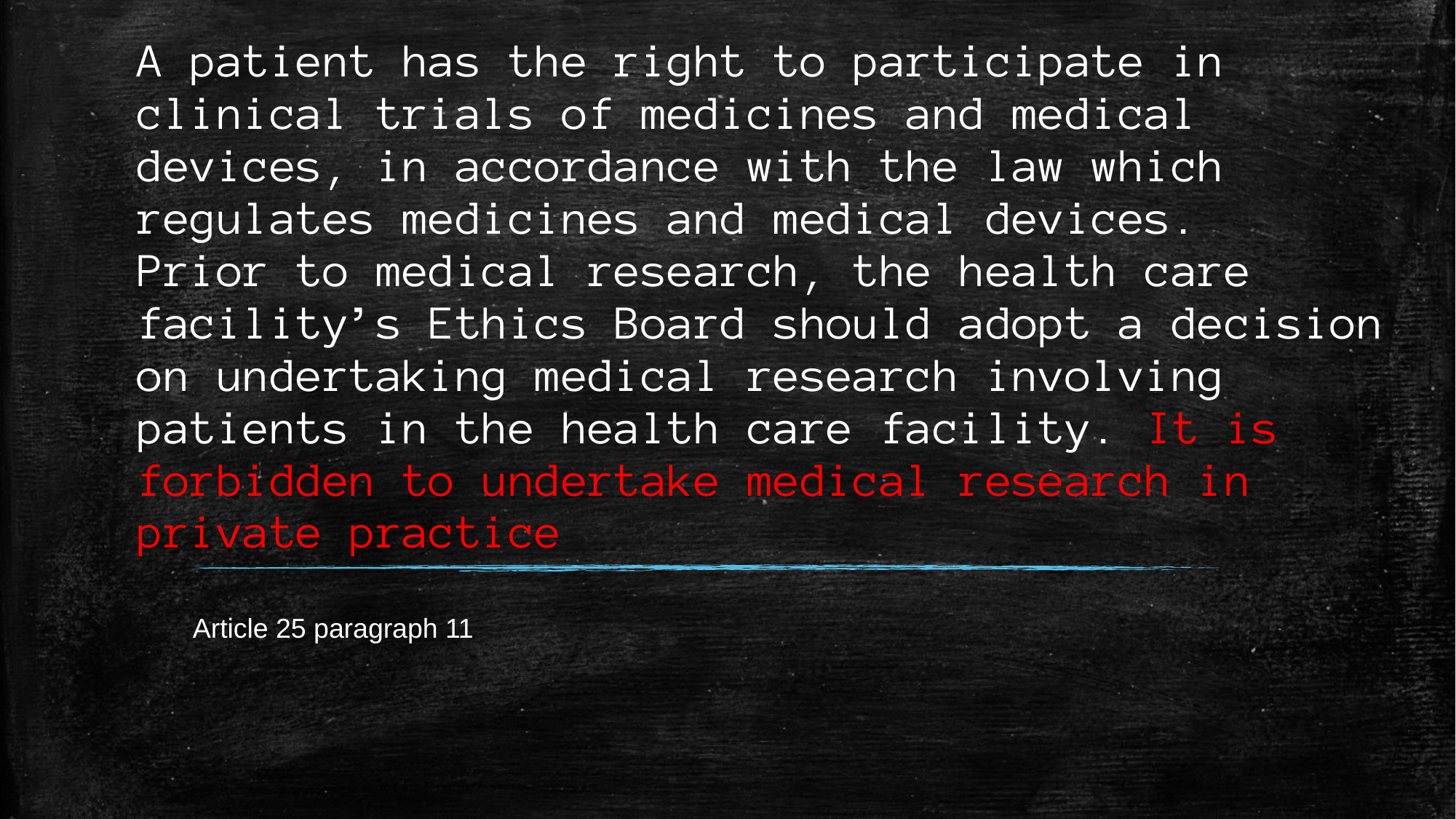

# A patient has the right to participate in clinical trials of medicines and medical devices, in accordance with the law which regulates medicines and medical devices. Prior to medical research, the health care facility’s Ethics Board should adopt a decision on undertaking medical research involving patients in the health care facility. It is forbidden to undertake medical research in private practice
Article 25 paragraph 11